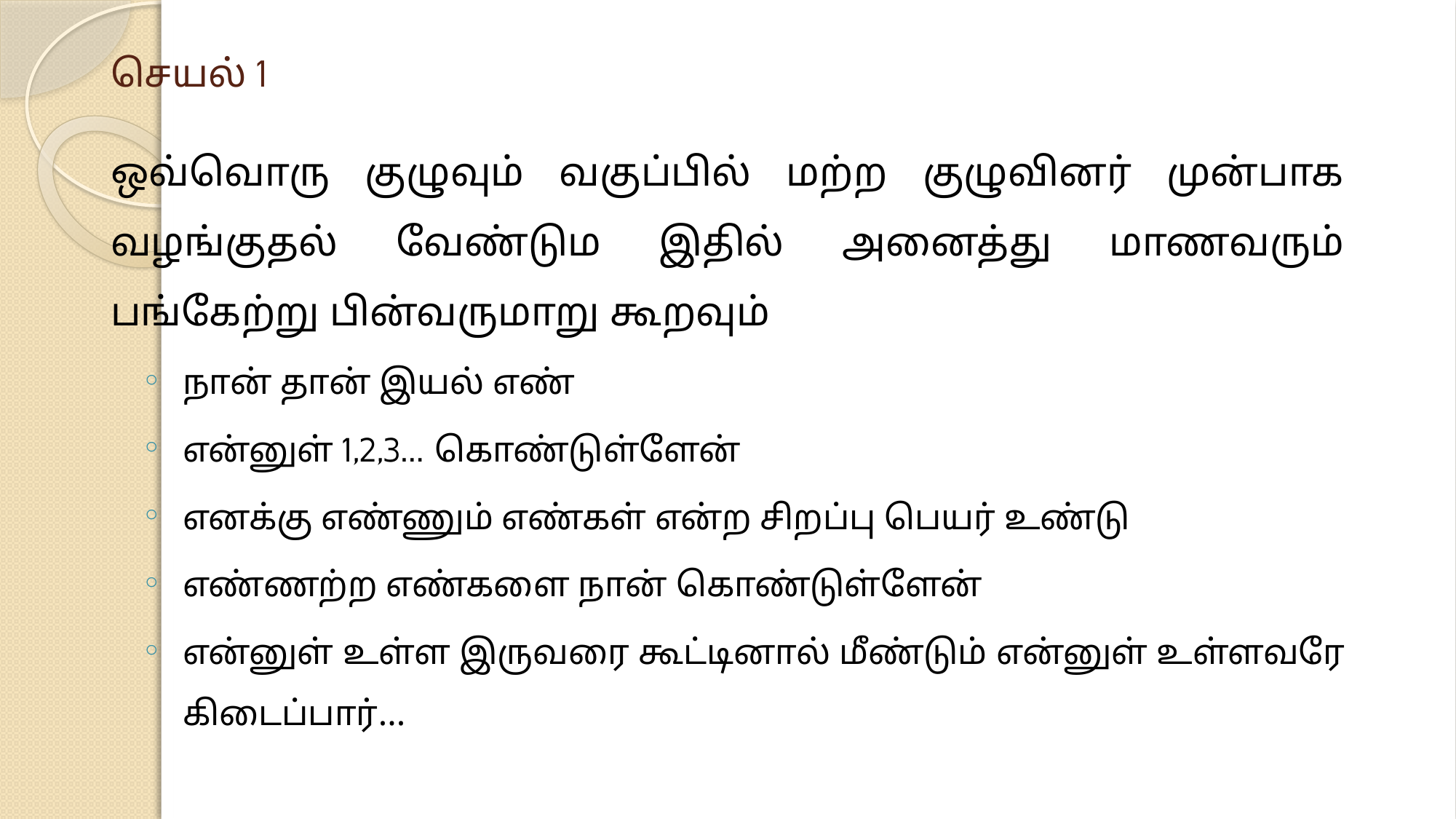

# செயல் 1
ஒவ்வொரு குழுவும் வகுப்பில் மற்ற குழுவினர் முன்பாக வழங்குதல் வேண்டும இதில் அனைத்து மாணவரும் பங்கேற்று பின்வருமாறு கூறவும்
நான் தான் இயல் எண்
என்னுள் 1,2,3… கொண்டுள்ளேன்
எனக்கு எண்ணும் எண்கள் என்ற சிறப்பு பெயர் உண்டு
எண்ணற்ற எண்களை நான் கொண்டுள்ளேன்
என்னுள் உள்ள இருவரை கூட்டினால் மீண்டும் என்னுள் உள்ளவரே கிடைப்பார்…